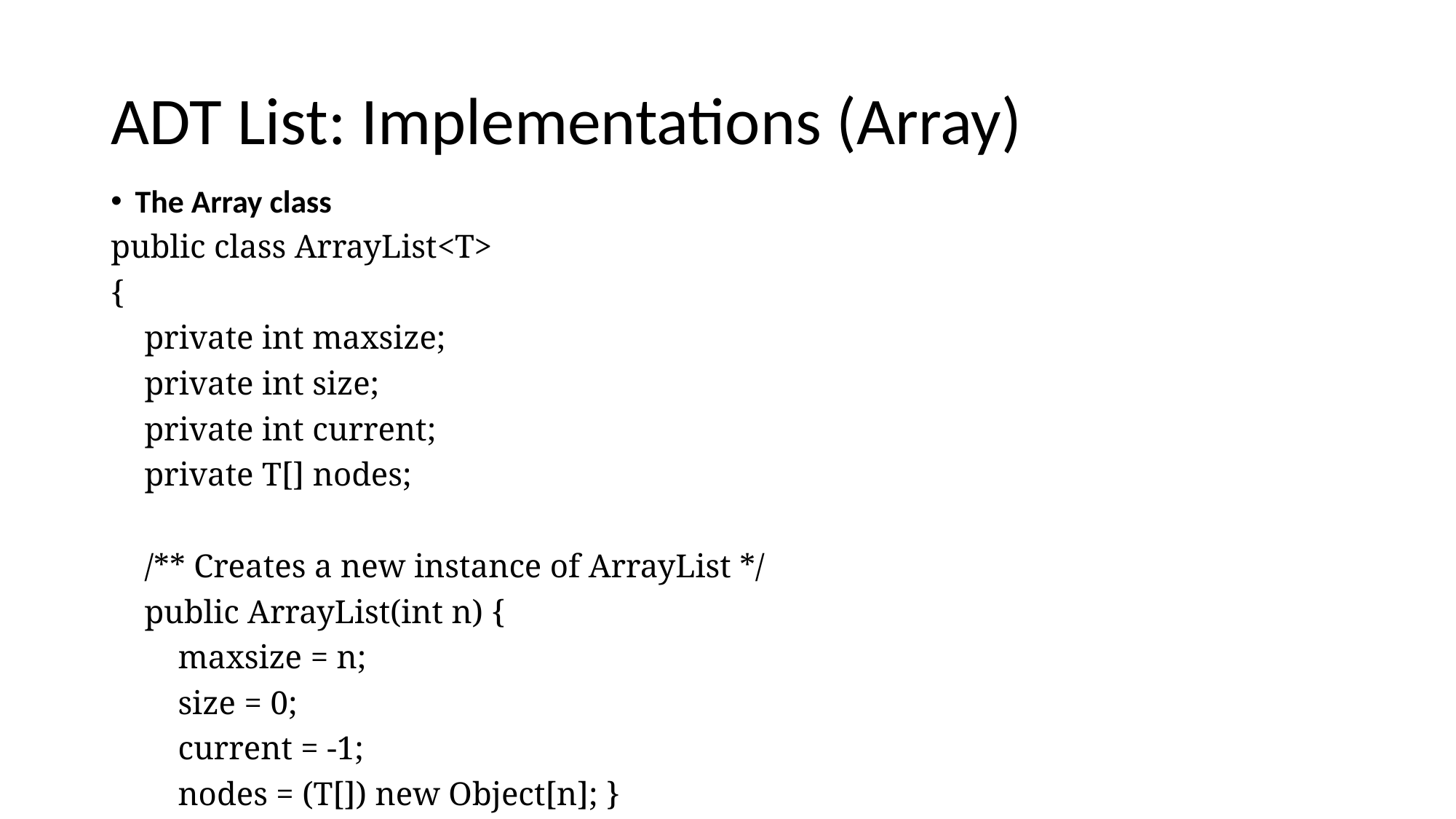

# ADT List: Implementations (Array)
The Array class
public class ArrayList<T>
{
    private int maxsize;
    private int size;
    private int current;
    private T[] nodes;

    /** Creates a new instance of ArrayList */
    public ArrayList(int n) {
        maxsize = n;
        size = 0;
        current = -1;
        nodes = (T[]) new Object[n]; }